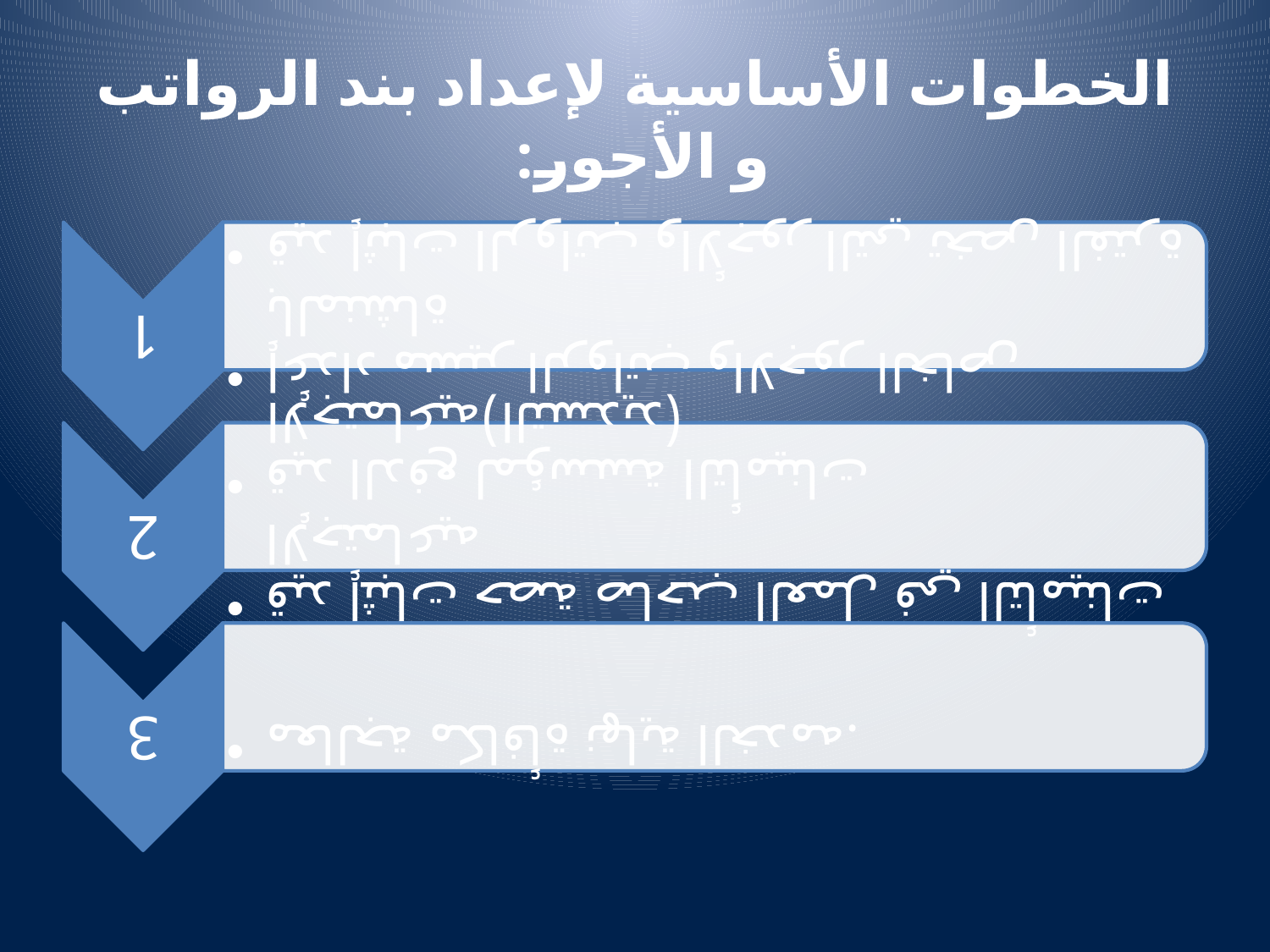

# الخطوات الأساسية لإعداد بند الرواتب و الأجور:
1
إعداد مسير الرواتب والاجور الخاص بالمنشاة
قيد إثبات الرواتب والأجور التي تخص الفترة
2
قيد إثبات حصة صاحب العمل في التأمينات الإجتماعيه
قيد الدفع لمؤسسة التأمينات الإجتماعيه(التسديد)
3
معالجة مكافأة نهاية الخدمه.